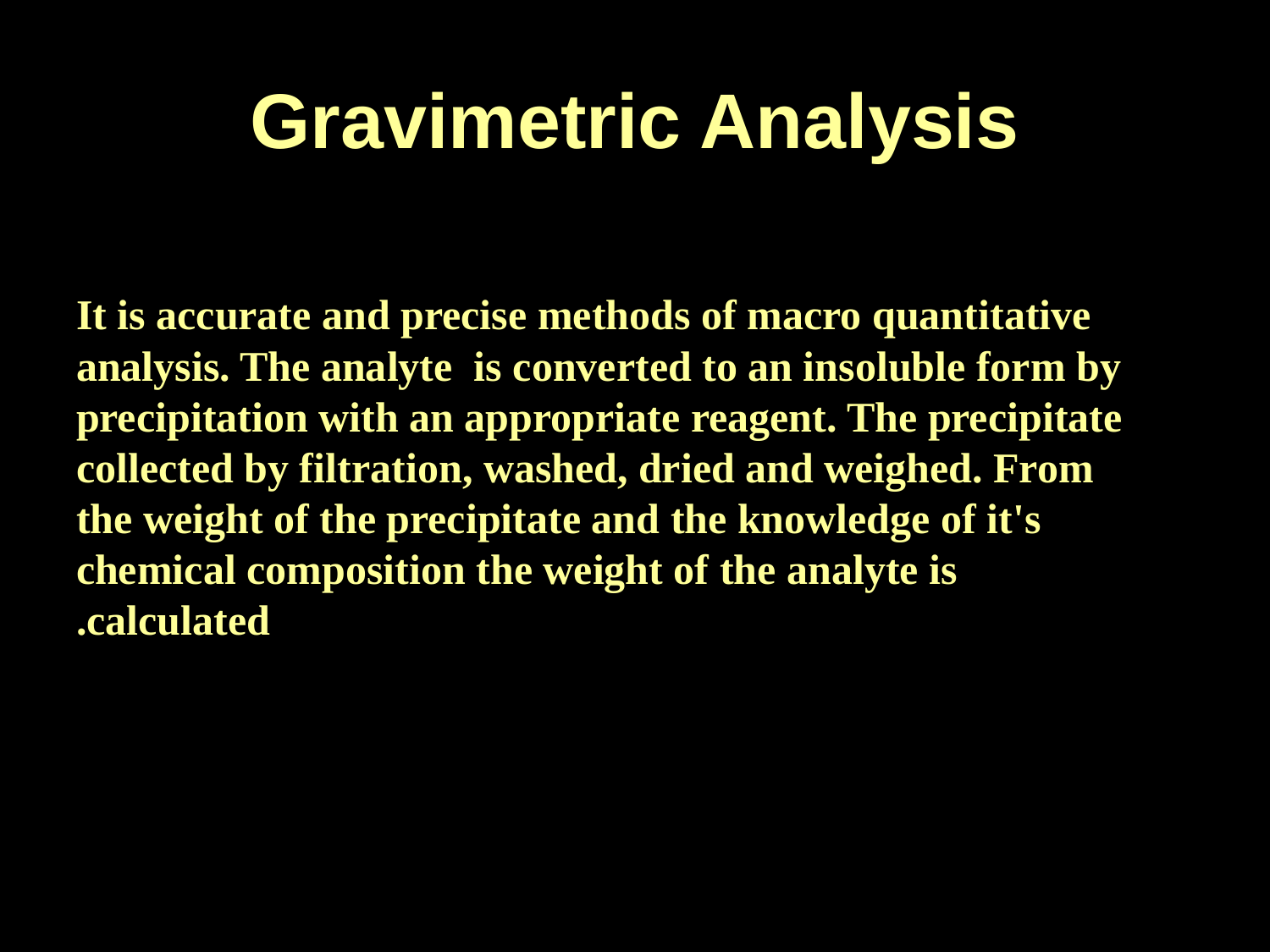

# Gravimetric Analysis

It is accurate and precise methods of macro quantitative analysis. The analyte  is converted to an insoluble form by precipitation with an appropriate reagent. The precipitate collected by filtration, washed, dried and weighed. From the weight of the precipitate and the knowledge of it's chemical composition the weight of the analyte is calculated.